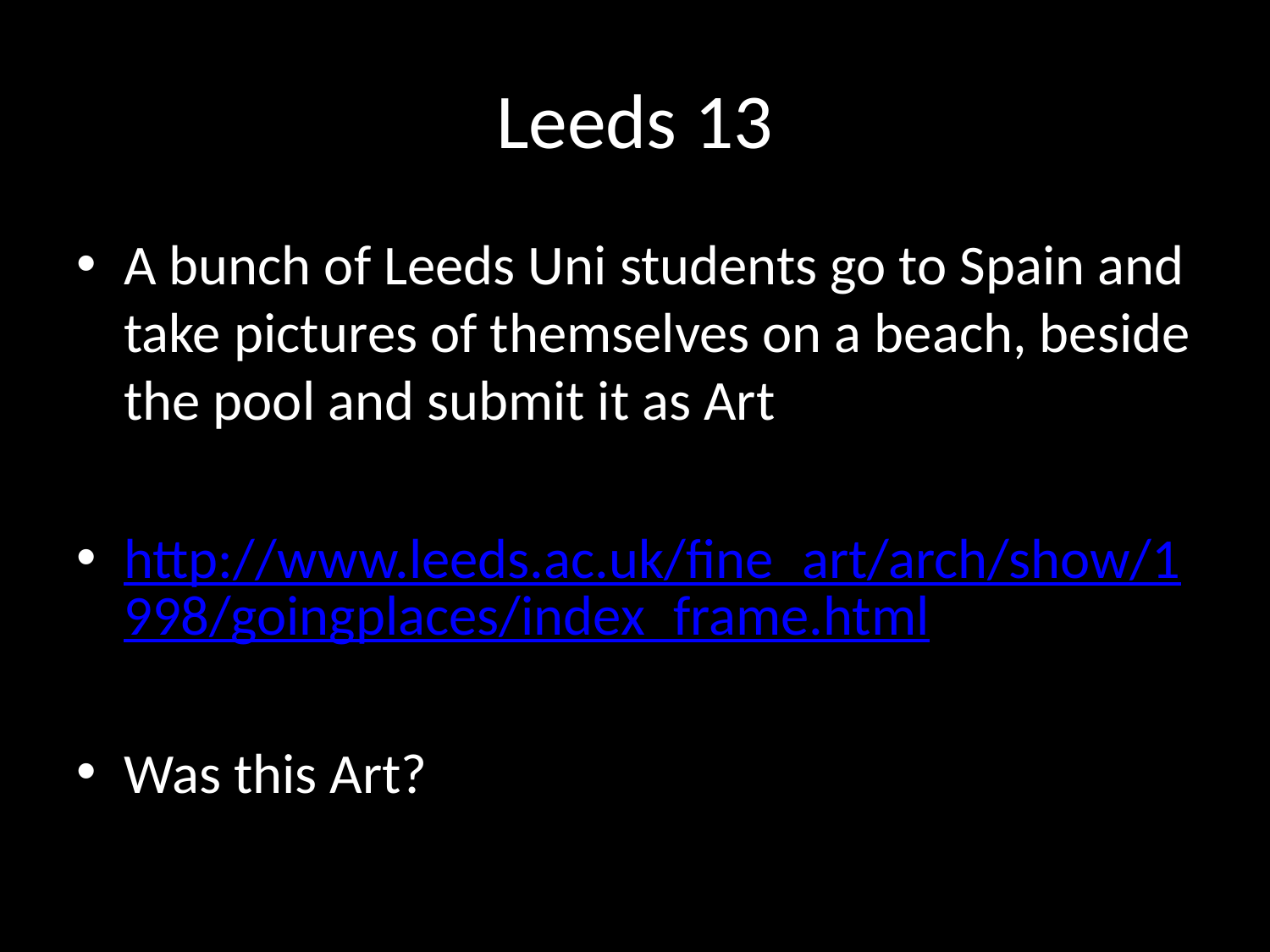

# Leeds 13
A bunch of Leeds Uni students go to Spain and take pictures of themselves on a beach, beside the pool and submit it as Art

http://www.leeds.ac.uk/fine_art/arch/show/1998/goingplaces/index_frame.html

Was this Art?